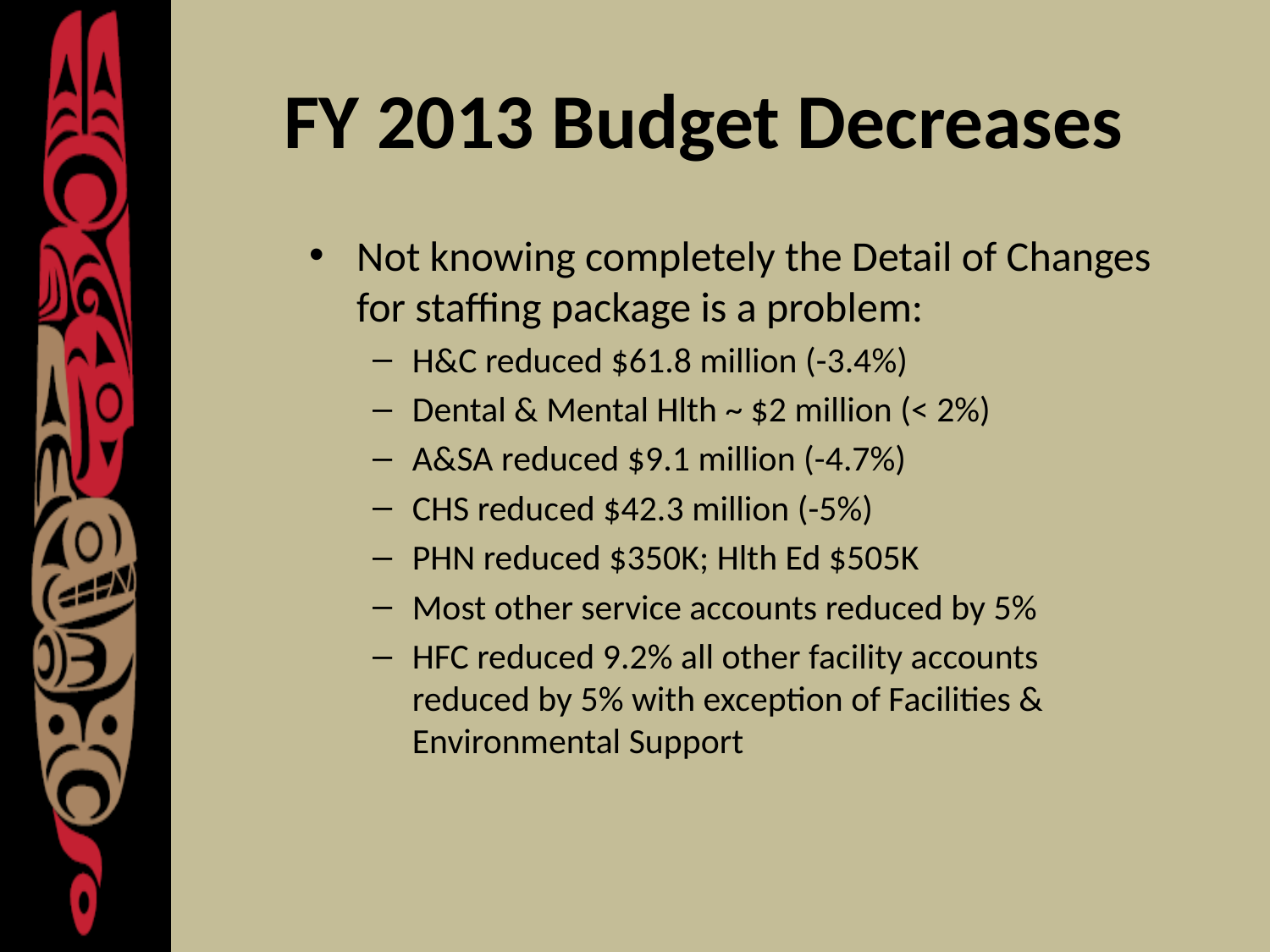

# FY 2013 Budget Decreases
Not knowing completely the Detail of Changes for staffing package is a problem:
H&C reduced $61.8 million (-3.4%)
Dental & Mental Hlth ~ $2 million (< 2%)
A&SA reduced $9.1 million (-4.7%)
CHS reduced $42.3 million (-5%)
PHN reduced $350K; Hlth Ed $505K
Most other service accounts reduced by 5%
HFC reduced 9.2% all other facility accounts reduced by 5% with exception of Facilities & Environmental Support